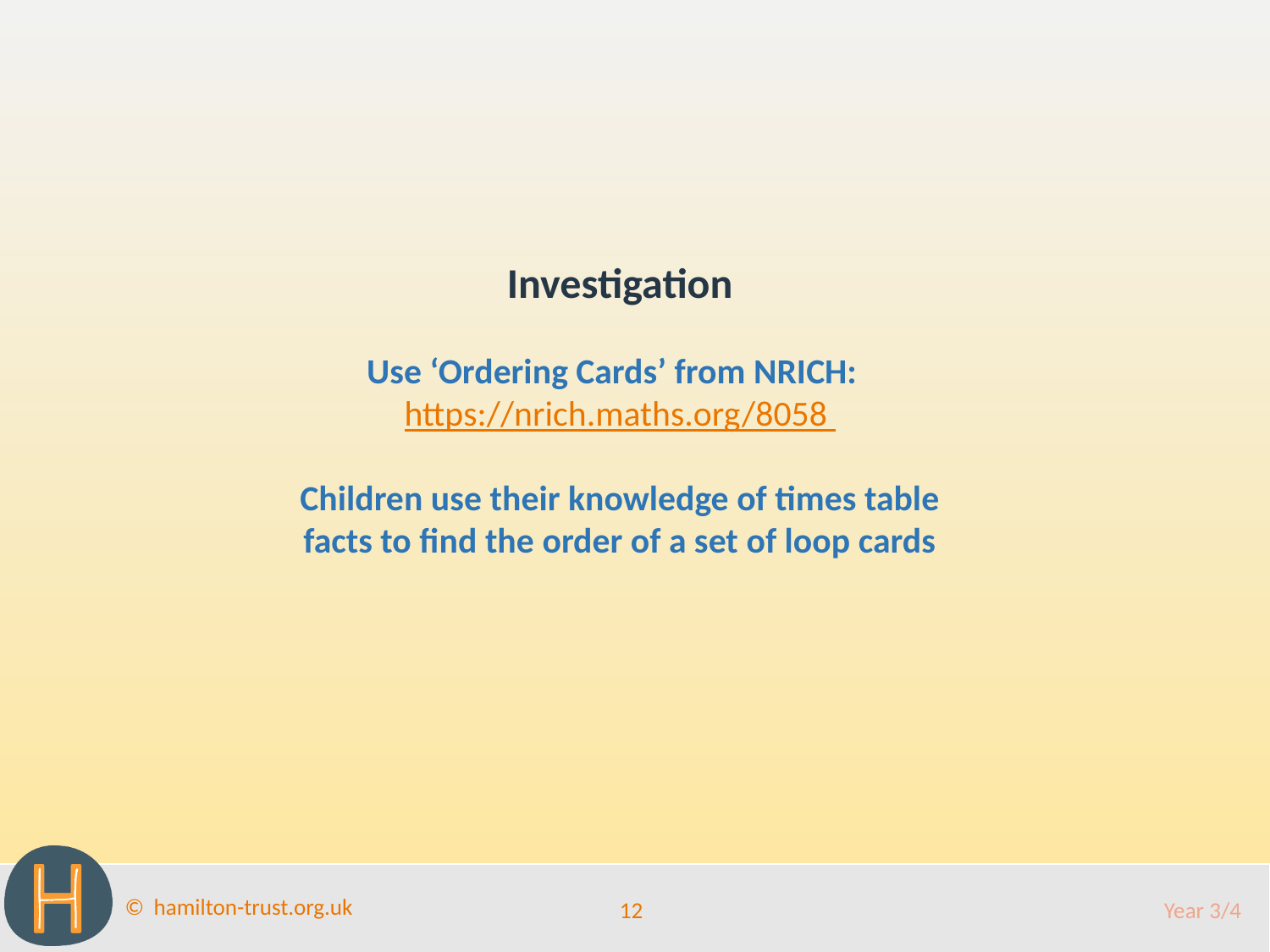

Investigation

Use ‘Ordering Cards’ from NRICH:  https://nrich.maths.org/8058

Children use their knowledge of times table facts to find the order of a set of loop cards
12
Year 3/4